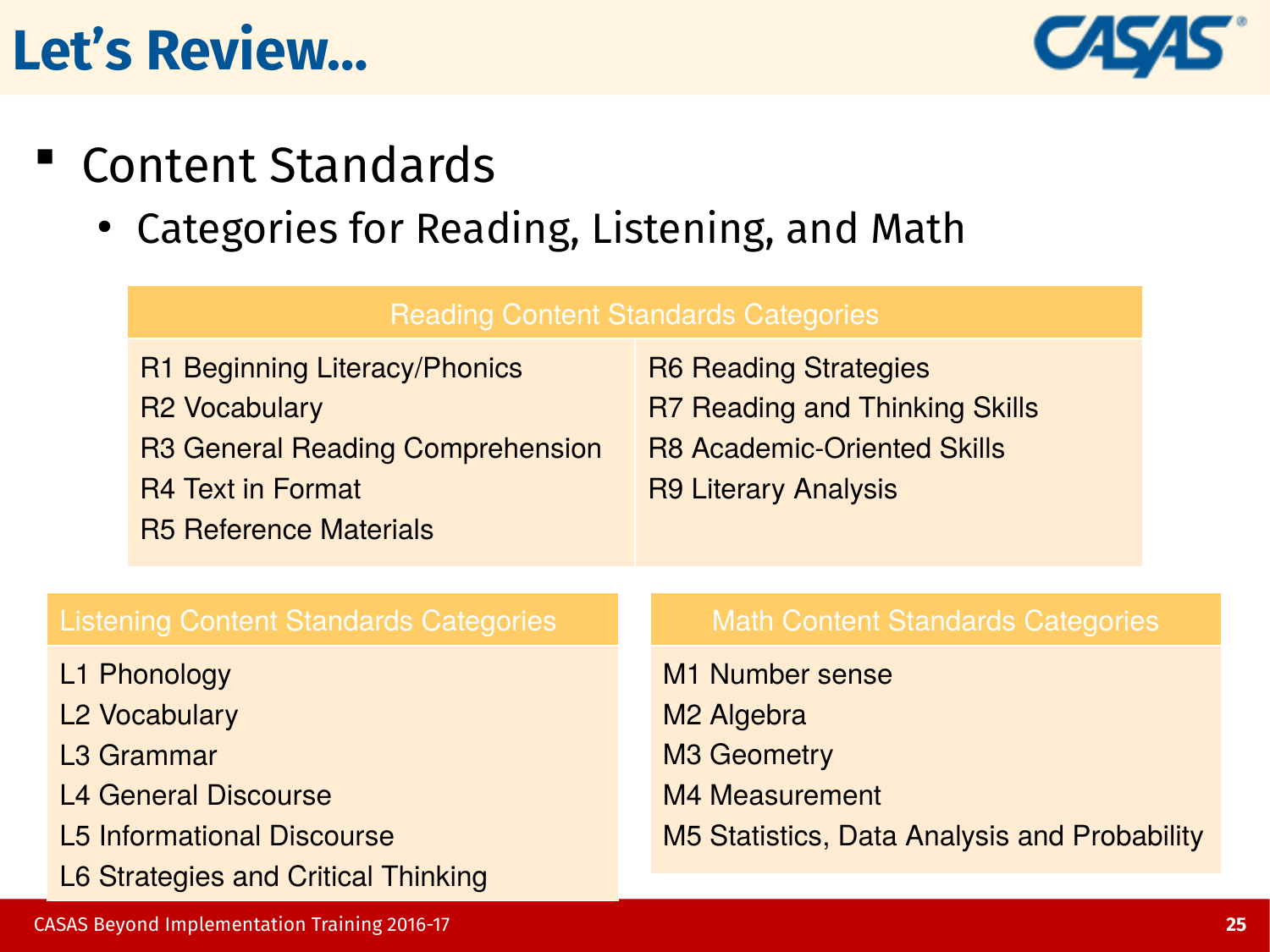

# Let’s Review…
Content Standards
Categories for Reading, Listening, and Math

| Reading Content Standards Categories |  |
| --- | --- |
| R1 Beginning Literacy/Phonics R2 Vocabulary R3 General Reading Comprehension R4 Text in Format R5 Reference Materials | R6 Reading Strategies R7 Reading and Thinking Skills R8 Academic-Oriented Skills R9 Literary Analysis |
| Listening Content Standards Categories |
| --- |
| L1 Phonology L2 Vocabulary L3 Grammar L4 General Discourse L5 Informational Discourse L6 Strategies and Critical Thinking |
| Math Content Standards Categories |
| --- |
| M1 Number sense M2 Algebra M3 Geometry M4 Measurement M5 Statistics, Data Analysis and Probability |
CASAS Beyond Implementation Training 2016-17
25